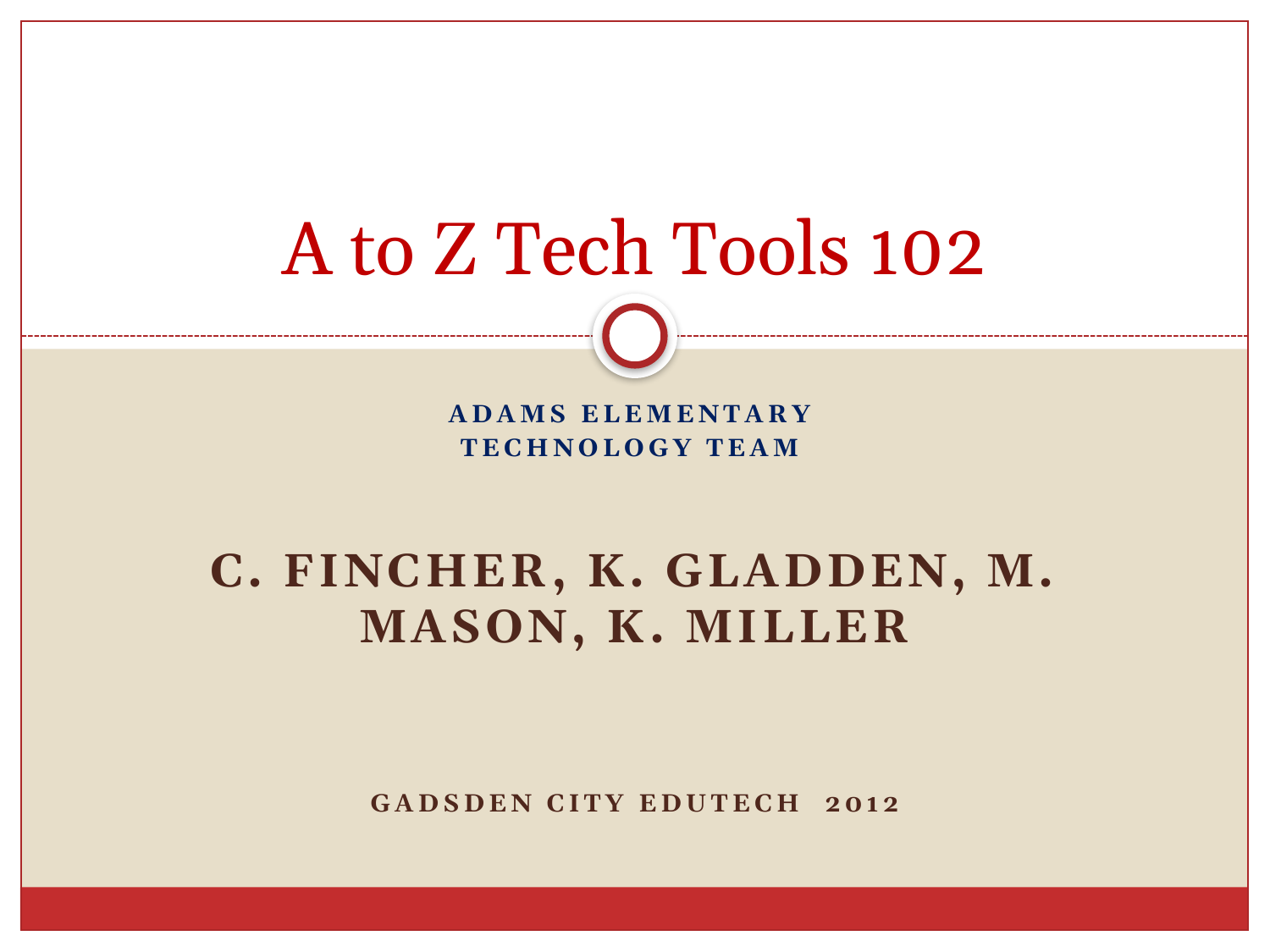

# A to Z Tech Tools 102
Adams Elementary
Technology Team

C. Fincher, K. Gladden, M. Mason, K. Miller

Gadsden City EduTech  2012